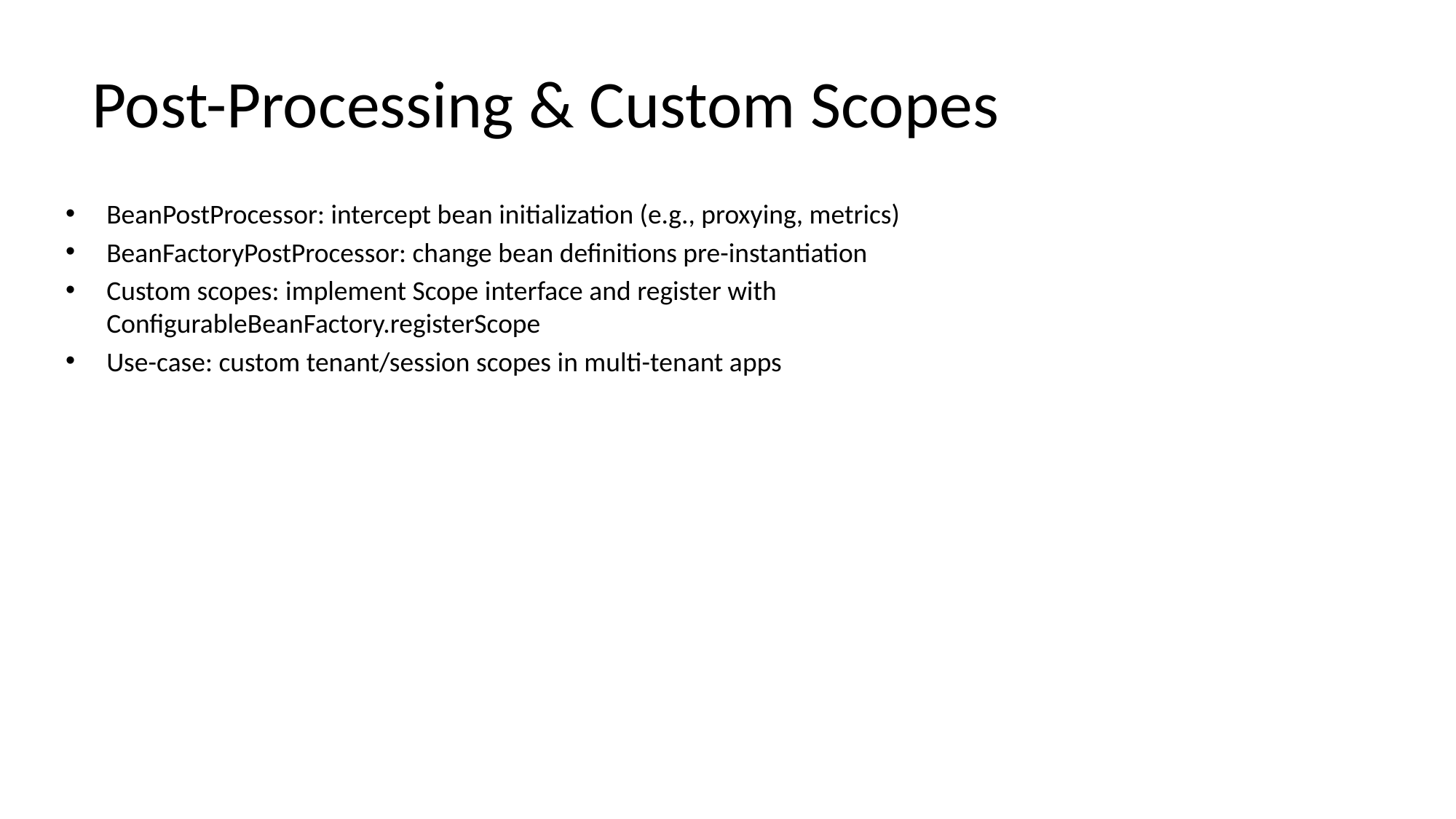

# Post-Processing & Custom Scopes
BeanPostProcessor: intercept bean initialization (e.g., proxying, metrics)
BeanFactoryPostProcessor: change bean definitions pre-instantiation
Custom scopes: implement Scope interface and register with ConfigurableBeanFactory.registerScope
Use-case: custom tenant/session scopes in multi-tenant apps